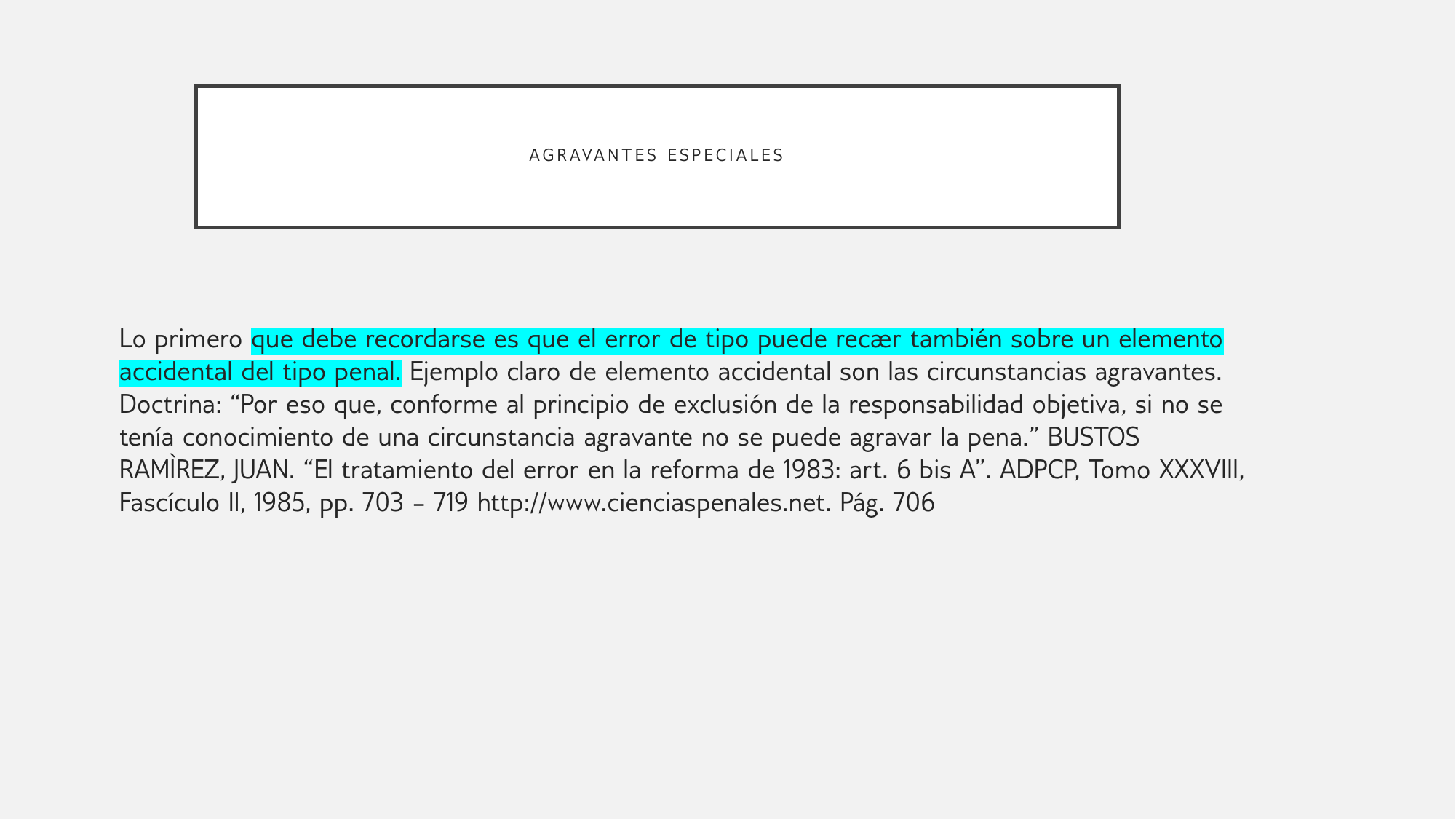

# Agravantes especiales
Lo primero que debe recordarse es que el error de tipo puede recaer también sobre un elemento accidental del tipo penal. Ejemplo claro de elemento accidental son las circunstancias agravantes. Doctrina: “Por eso que, conforme al principio de exclusión de la responsabilidad objetiva, si no se tenía conocimiento de una circunstancia agravante no se puede agravar la pena.” BUSTOS RAMÌREZ, JUAN. “El tratamiento del error en la reforma de 1983: art. 6 bis A”. ADPCP, Tomo XXXVIII, Fascículo II, 1985, pp. 703 – 719 http://www.cienciaspenales.net. Pág. 706